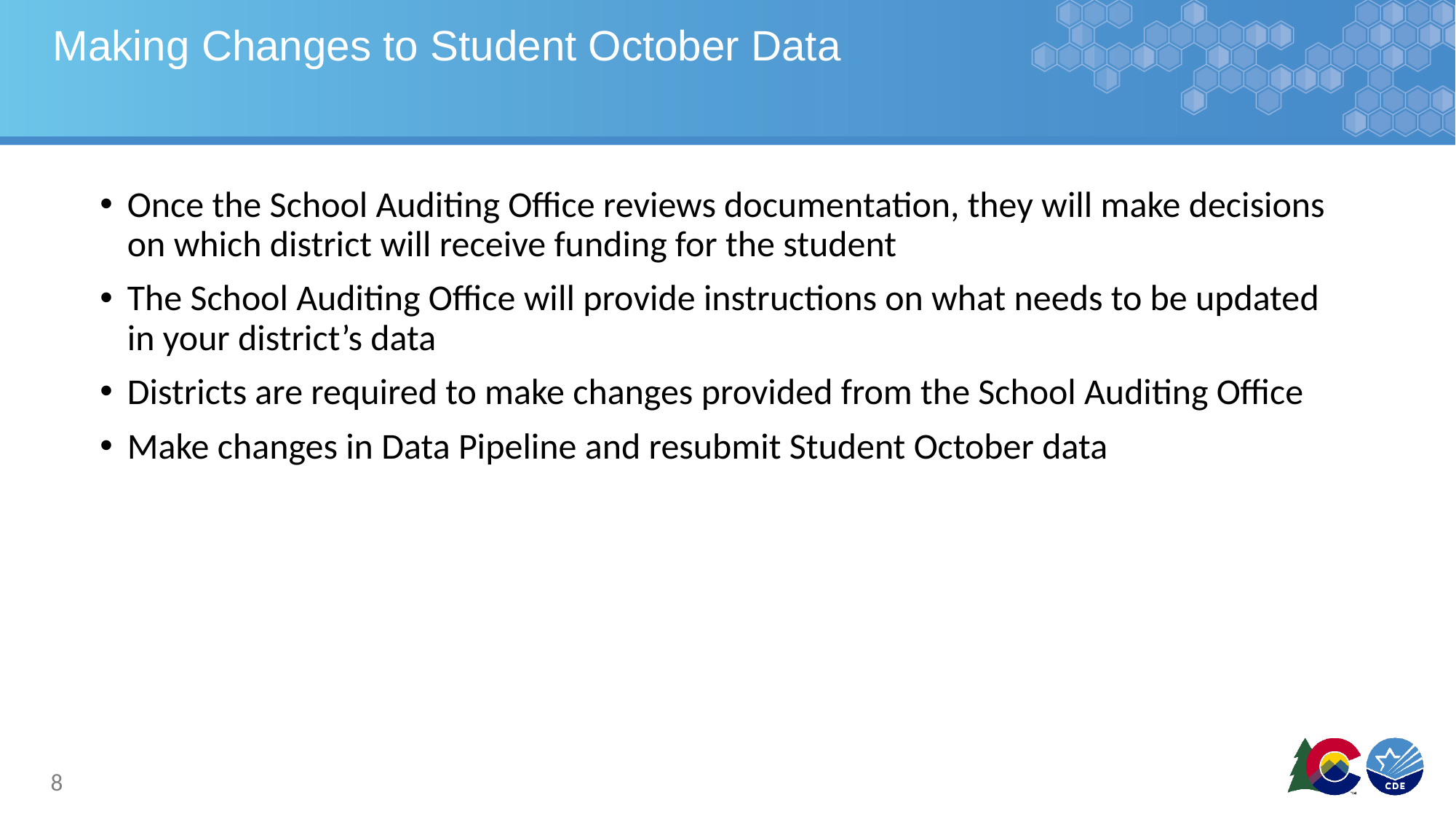

# Making Changes to Student October Data
Once the School Auditing Office reviews documentation, they will make decisions on which district will receive funding for the student
The School Auditing Office will provide instructions on what needs to be updated in your district’s data
Districts are required to make changes provided from the School Auditing Office
Make changes in Data Pipeline and resubmit Student October data
8